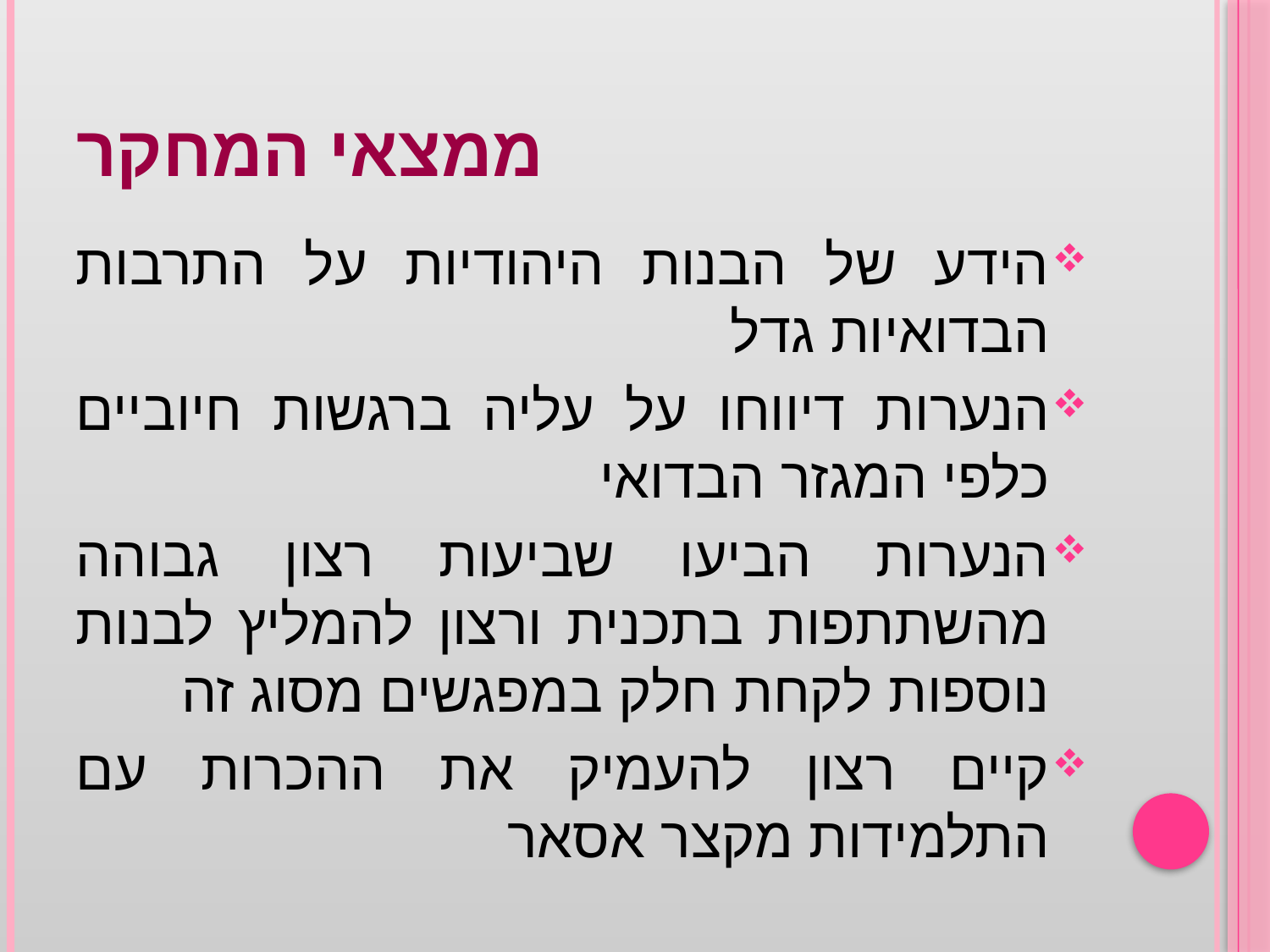

# ממצאי המחקר
הידע של הבנות היהודיות על התרבות הבדואיות גדל
הנערות דיווחו על עליה ברגשות חיוביים כלפי המגזר הבדואי
הנערות הביעו שביעות רצון גבוהה מהשתתפות בתכנית ורצון להמליץ לבנות נוספות לקחת חלק במפגשים מסוג זה
קיים רצון להעמיק את ההכרות עם התלמידות מקצר אסאר